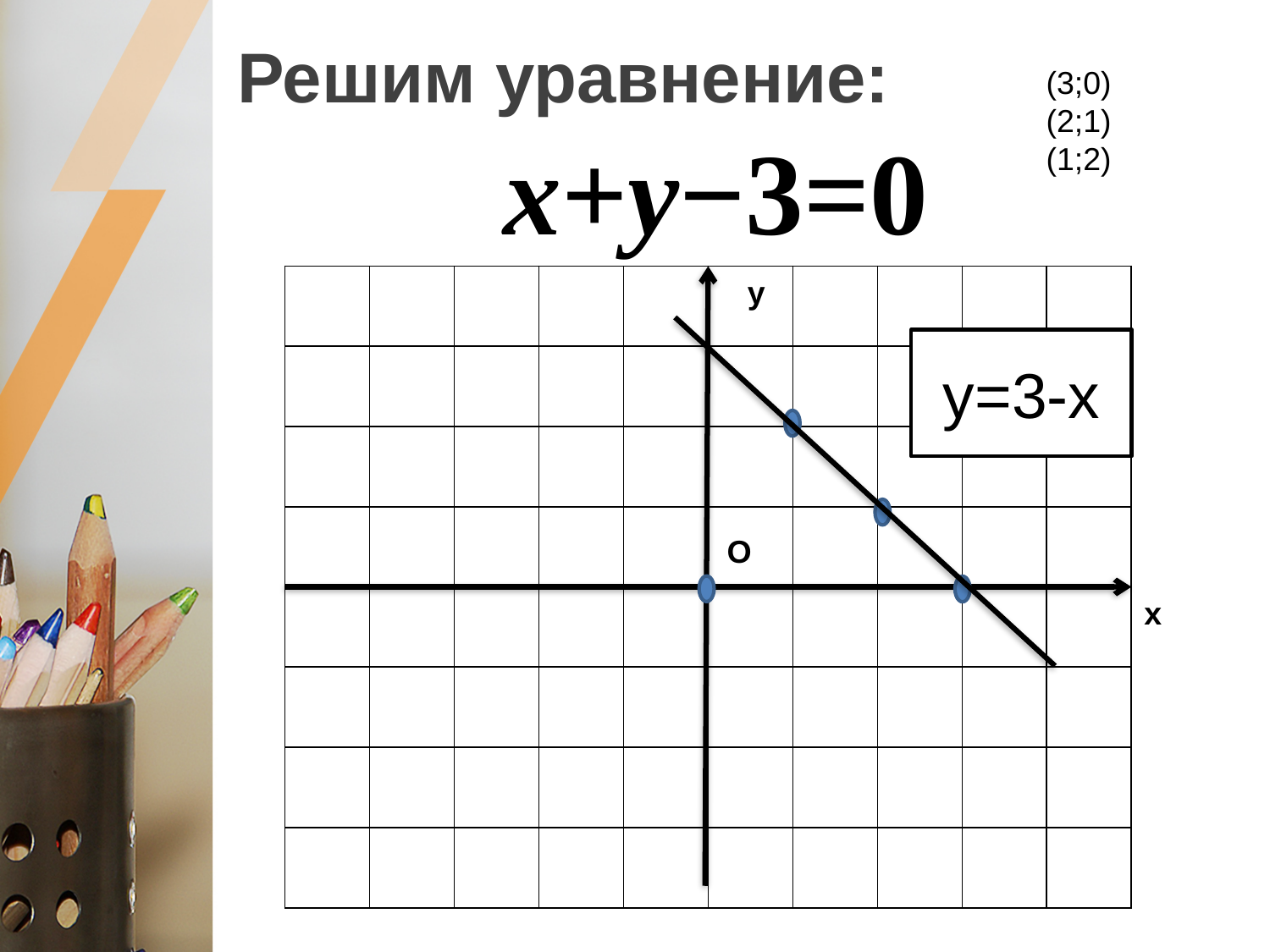

# Решим уравнение:
(3;0)
(2;1)
(1;2)
x+y−3=0
|  |  |  |  |  |  |  |  |  |  |
| --- | --- | --- | --- | --- | --- | --- | --- | --- | --- |
|  |  |  |  |  |  |  |  |  |  |
|  |  |  |  |  |  |  |  |  |  |
|  |  |  |  |  |  |  |  |  |  |
|  |  |  |  |  |  |  |  |  |  |
|  |  |  |  |  |  |  |  |  |  |
|  |  |  |  |  |  |  |  |  |  |
|  |  |  |  |  |  |  |  |  |  |
у
y=3-x

О

х